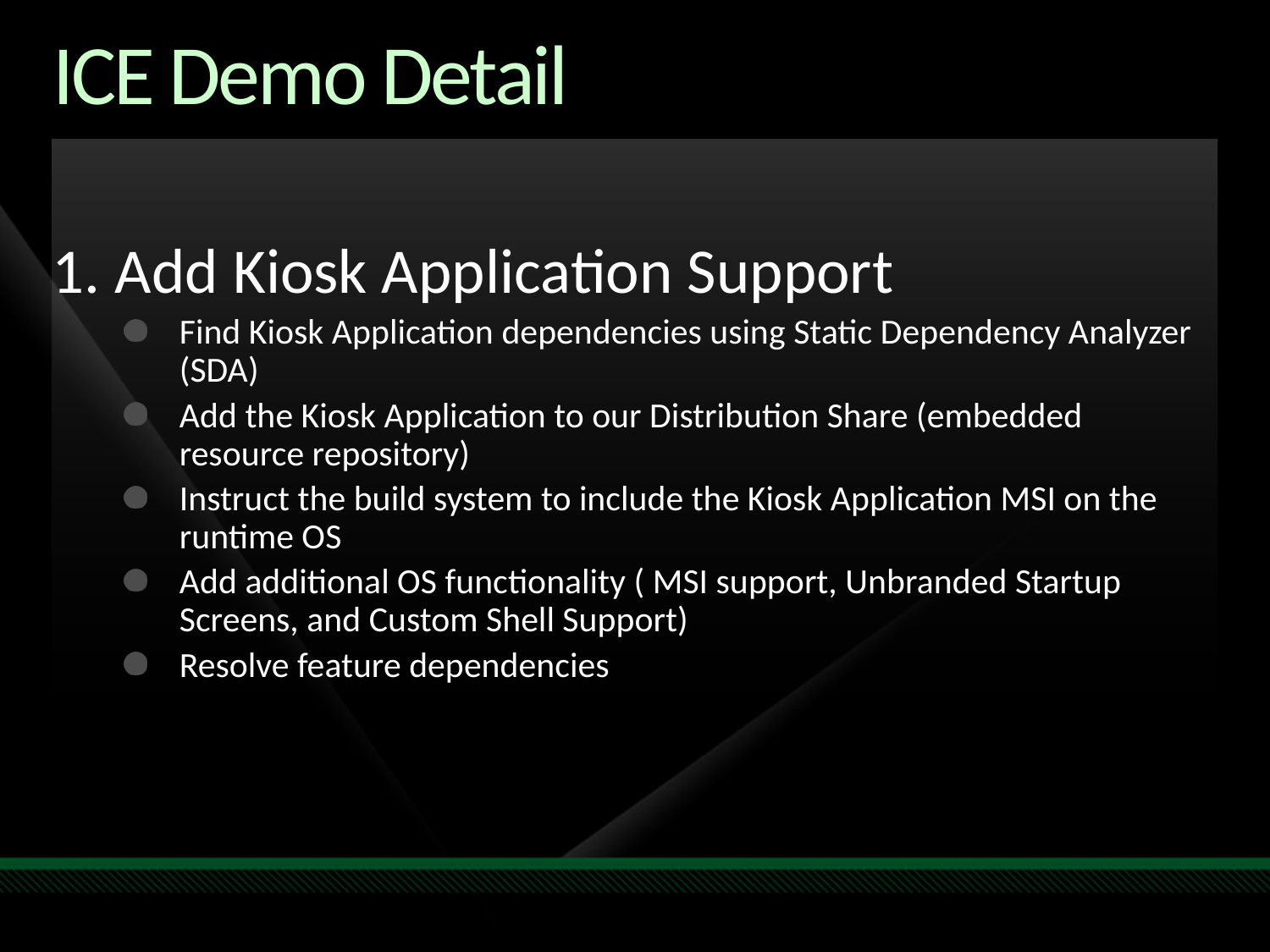

# ICE Demo Detail
1. Add Kiosk Application Support
Find Kiosk Application dependencies using Static Dependency Analyzer (SDA)
Add the Kiosk Application to our Distribution Share (embedded  resource repository)
Instruct the build system to include the Kiosk Application MSI on the runtime OS
Add additional OS functionality ( MSI support, Unbranded Startup Screens, and Custom Shell Support)
Resolve feature dependencies